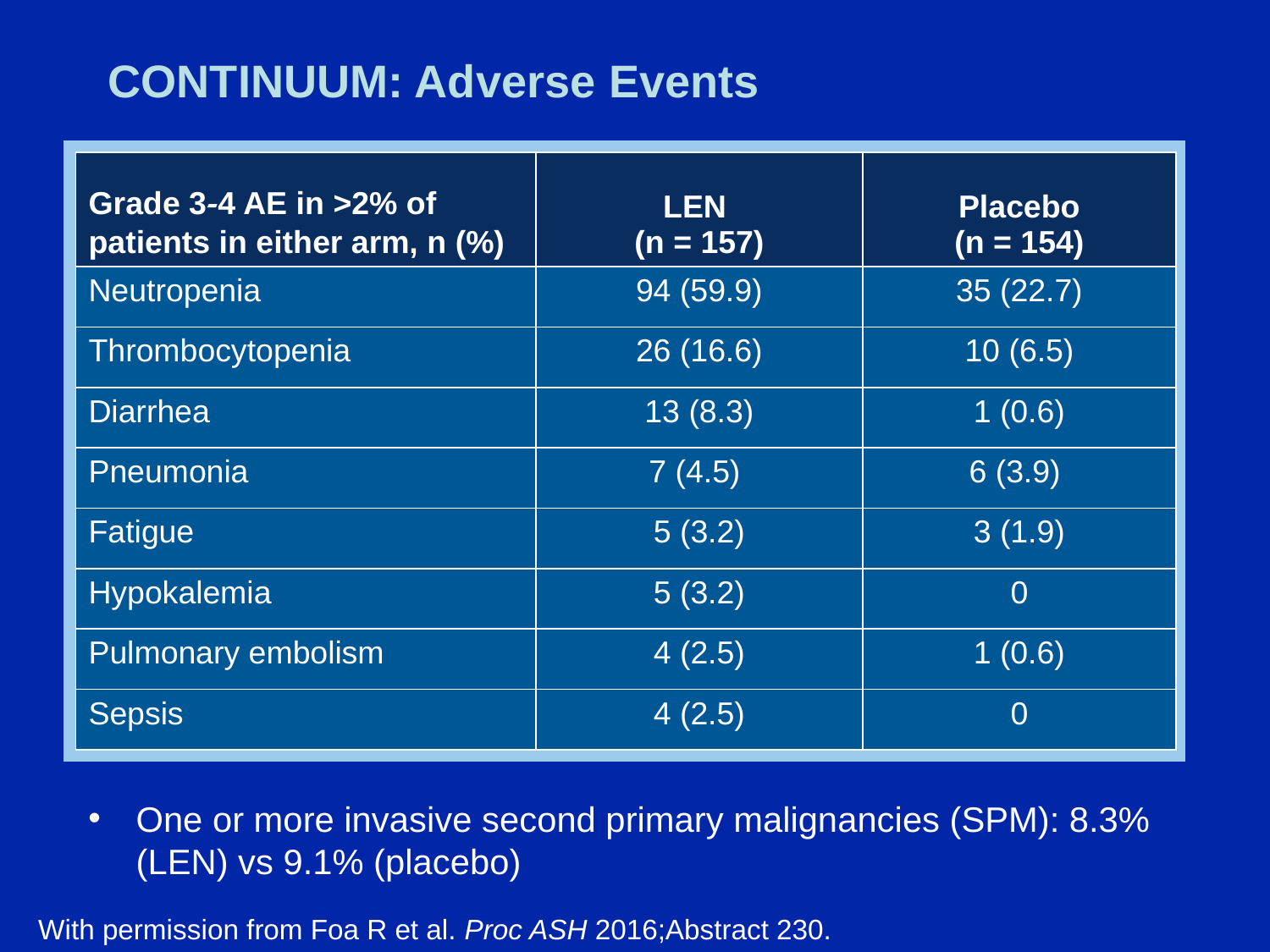

# CONTINUUM: Adverse Events

| Grade 3-4 AE in >2% of patients in either arm, n (%) | LEN (n = 157) | Placebo (n = 154) |
| --- | --- | --- |
| Neutropenia | 94 (59.9) | 35 (22.7) |
| Thrombocytopenia | 26 (16.6) | 10 (6.5) |
| Diarrhea | 13 (8.3) | 1 (0.6) |
| Pneumonia | 7 (4.5) | 6 (3.9) |
| Fatigue | 5 (3.2) | 3 (1.9) |
| Hypokalemia | 5 (3.2) | 0 |
| Pulmonary embolism | 4 (2.5) | 1 (0.6) |
| Sepsis | 4 (2.5) | 0 |
One or more invasive second primary malignancies (SPM): 8.3% (LEN) vs 9.1% (placebo)
With permission from Foa R et al. Proc ASH 2016;Abstract 230.